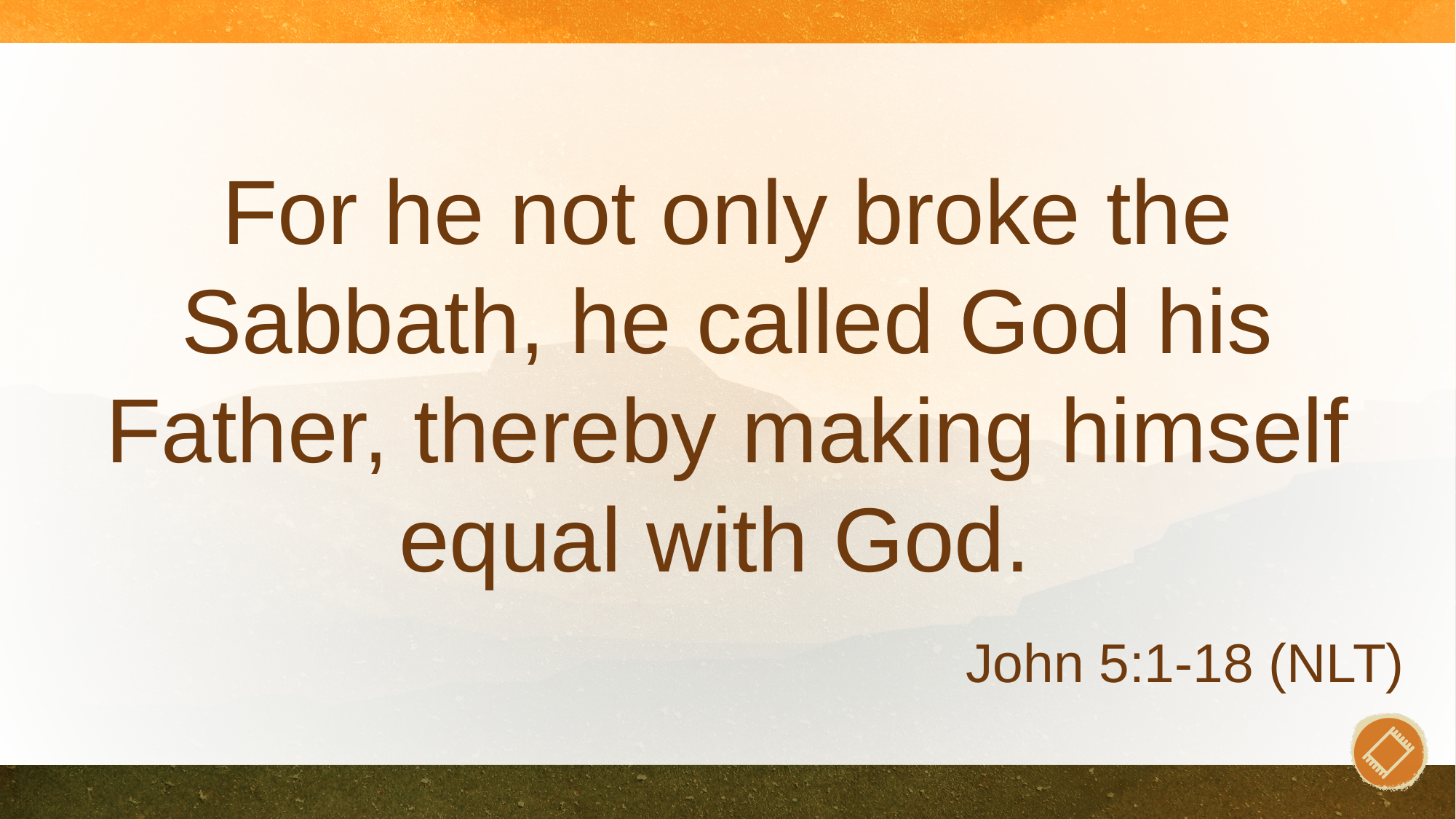

For he not only broke the Sabbath, he called God his Father, thereby making himself equal with God.
John 5:1-18 (NLT)